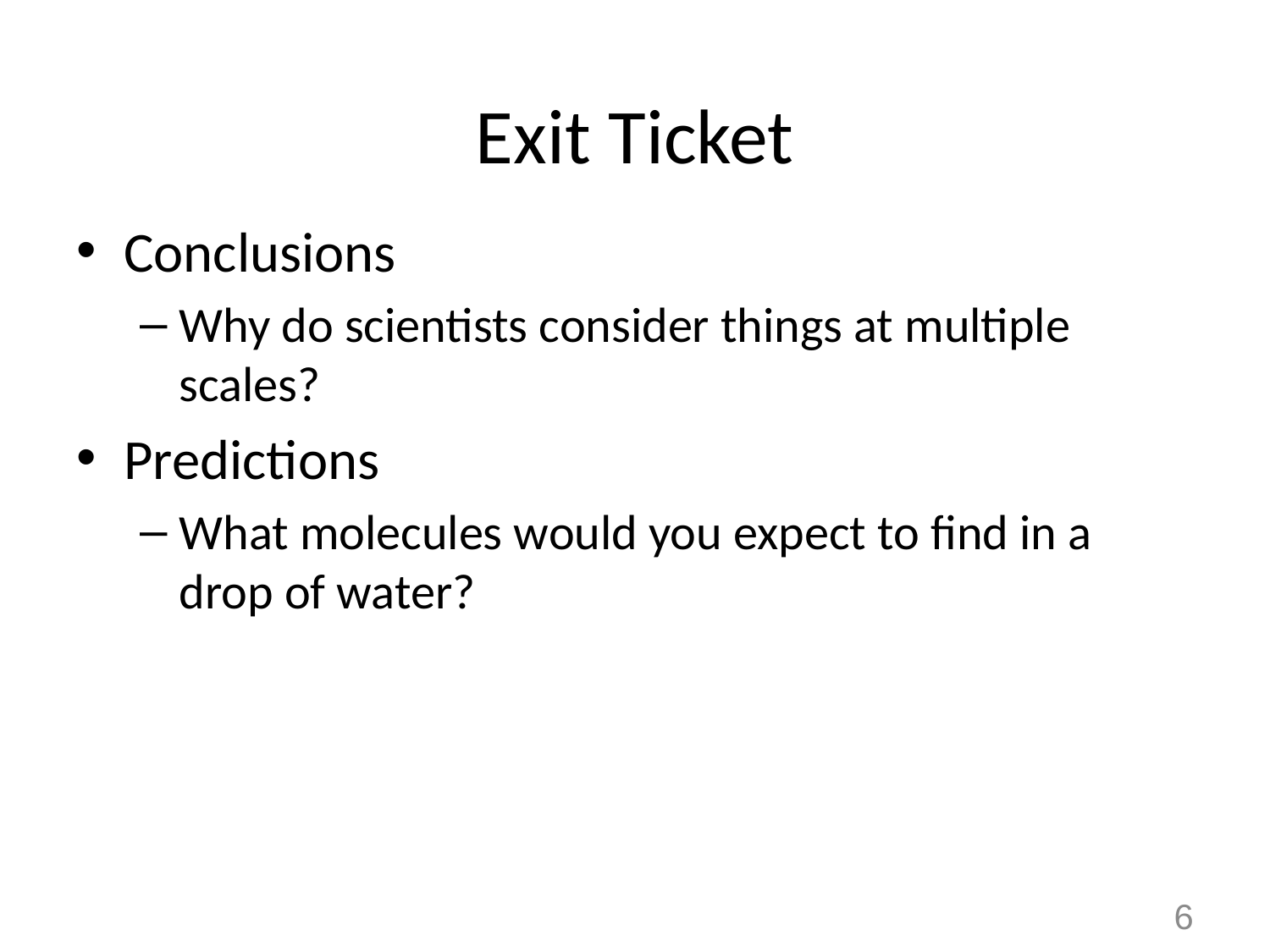

# Exit Ticket
Conclusions
Why do scientists consider things at multiple scales?
Predictions
What molecules would you expect to find in a drop of water?

6